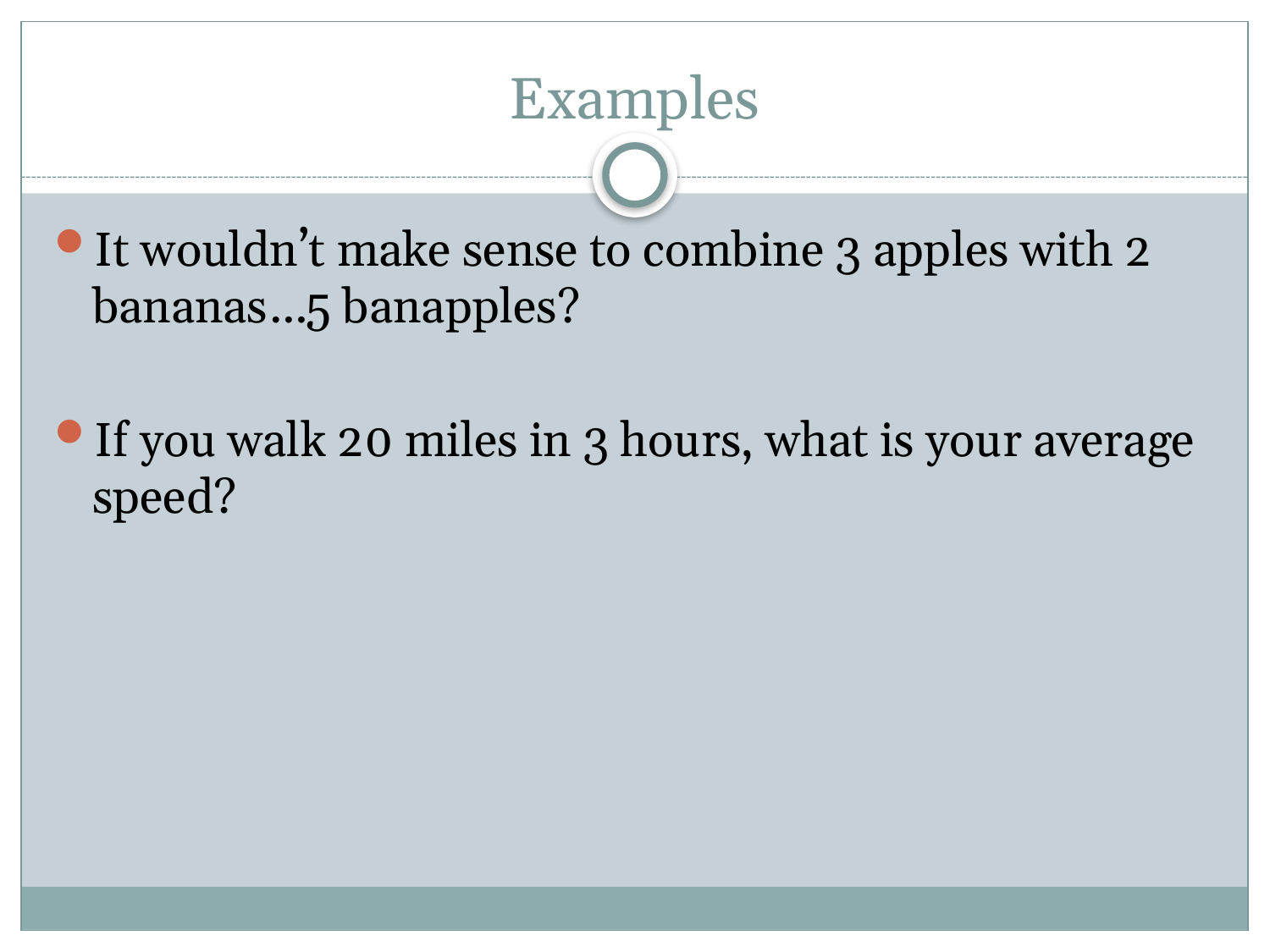

# Examples
It wouldn’t make sense to combine 3 apples with 2 bananas…5 banapples?

If you walk 20 miles in 3 hours, what is your average speed?